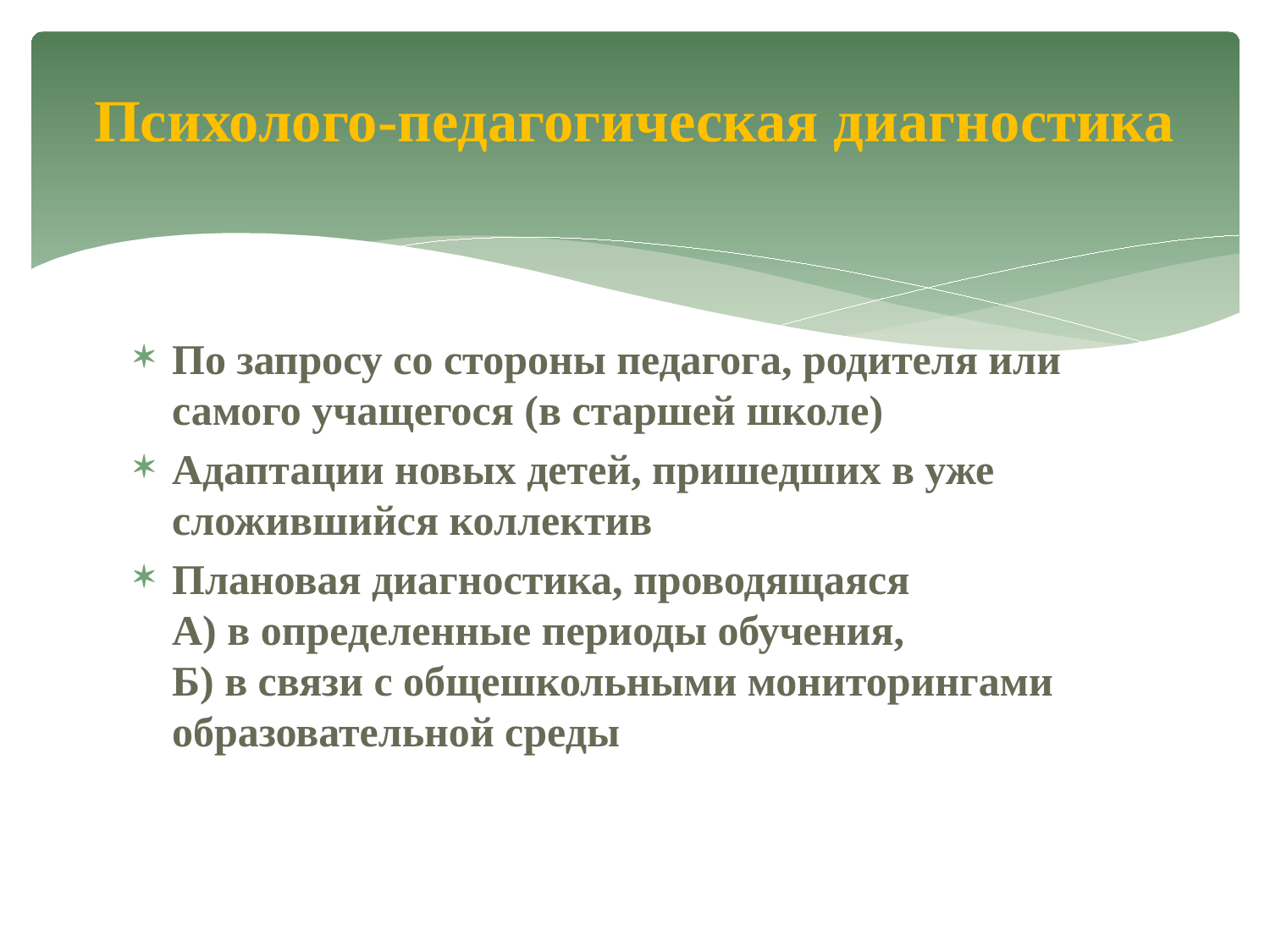

# Психолого-педагогическая диагностика
По запросу со стороны педагога, родителя или самого учащегося (в старшей школе)
Адаптации новых детей, пришедших в уже сложившийся коллектив
Плановая диагностика, проводящаяся
А) в определенные периоды обучения,
Б) в связи с общешкольными мониторингами образовательной среды